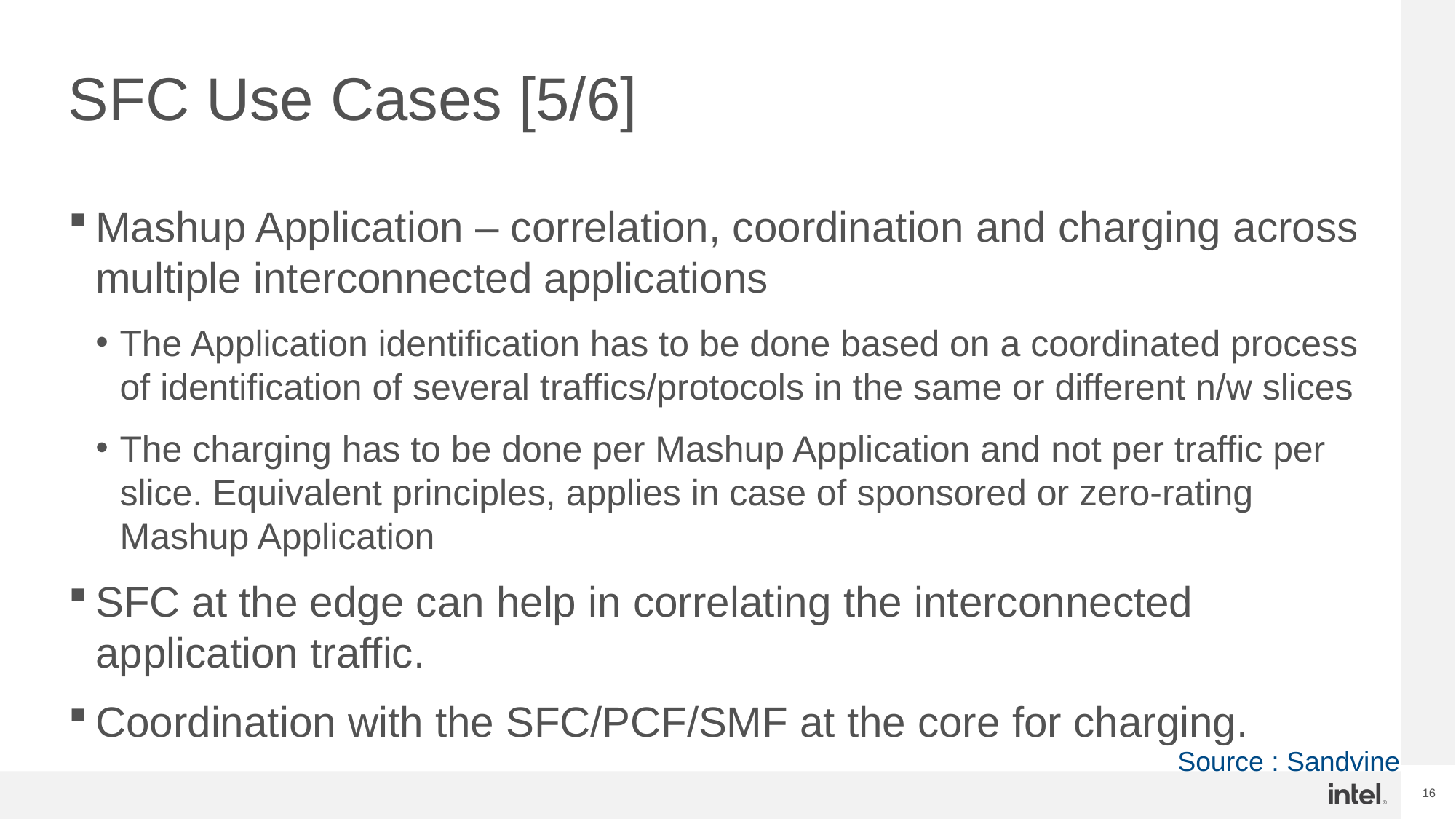

# SFC Use Cases [5/6]
Mashup Application – correlation, coordination and charging across multiple interconnected applications
The Application identification has to be done based on a coordinated process of identification of several traffics/protocols in the same or different n/w slices
The charging has to be done per Mashup Application and not per traffic per slice. Equivalent principles, applies in case of sponsored or zero-rating Mashup Application
SFC at the edge can help in correlating the interconnected application traffic.
Coordination with the SFC/PCF/SMF at the core for charging.
Source : Sandvine